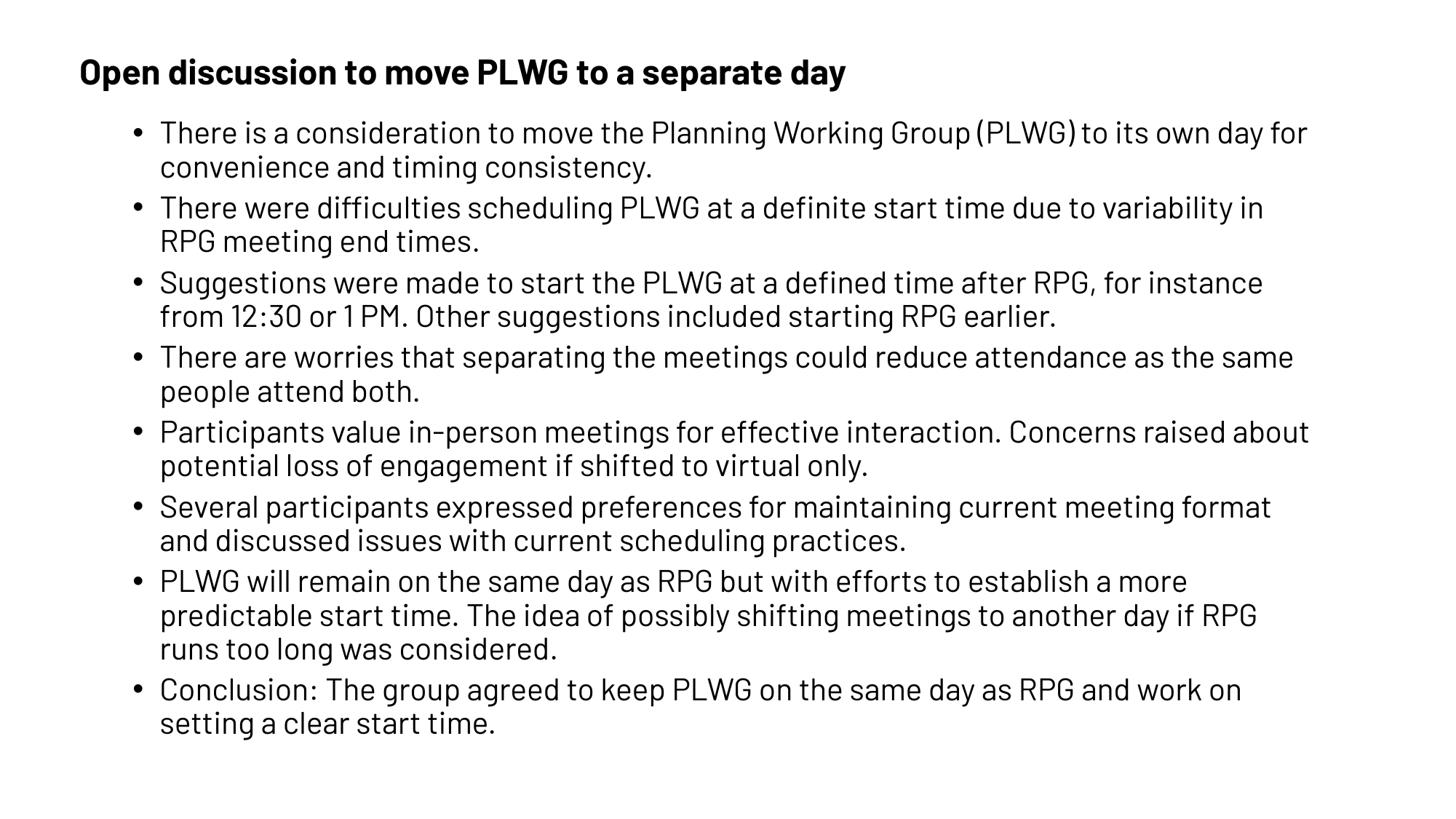

Open discussion to move PLWG to a separate day
There is a consideration to move the Planning Working Group (PLWG) to its own day for convenience and timing consistency.
There were difficulties scheduling PLWG at a definite start time due to variability in RPG meeting end times.
Suggestions were made to start the PLWG at a defined time after RPG, for instance from 12:30 or 1 PM. Other suggestions included starting RPG earlier.
There are worries that separating the meetings could reduce attendance as the same people attend both.
Participants value in-person meetings for effective interaction. Concerns raised about potential loss of engagement if shifted to virtual only.
Several participants expressed preferences for maintaining current meeting format and discussed issues with current scheduling practices.
PLWG will remain on the same day as RPG but with efforts to establish a more predictable start time. The idea of possibly shifting meetings to another day if RPG runs too long was considered.
Conclusion: The group agreed to keep PLWG on the same day as RPG and work on setting a clear start time.